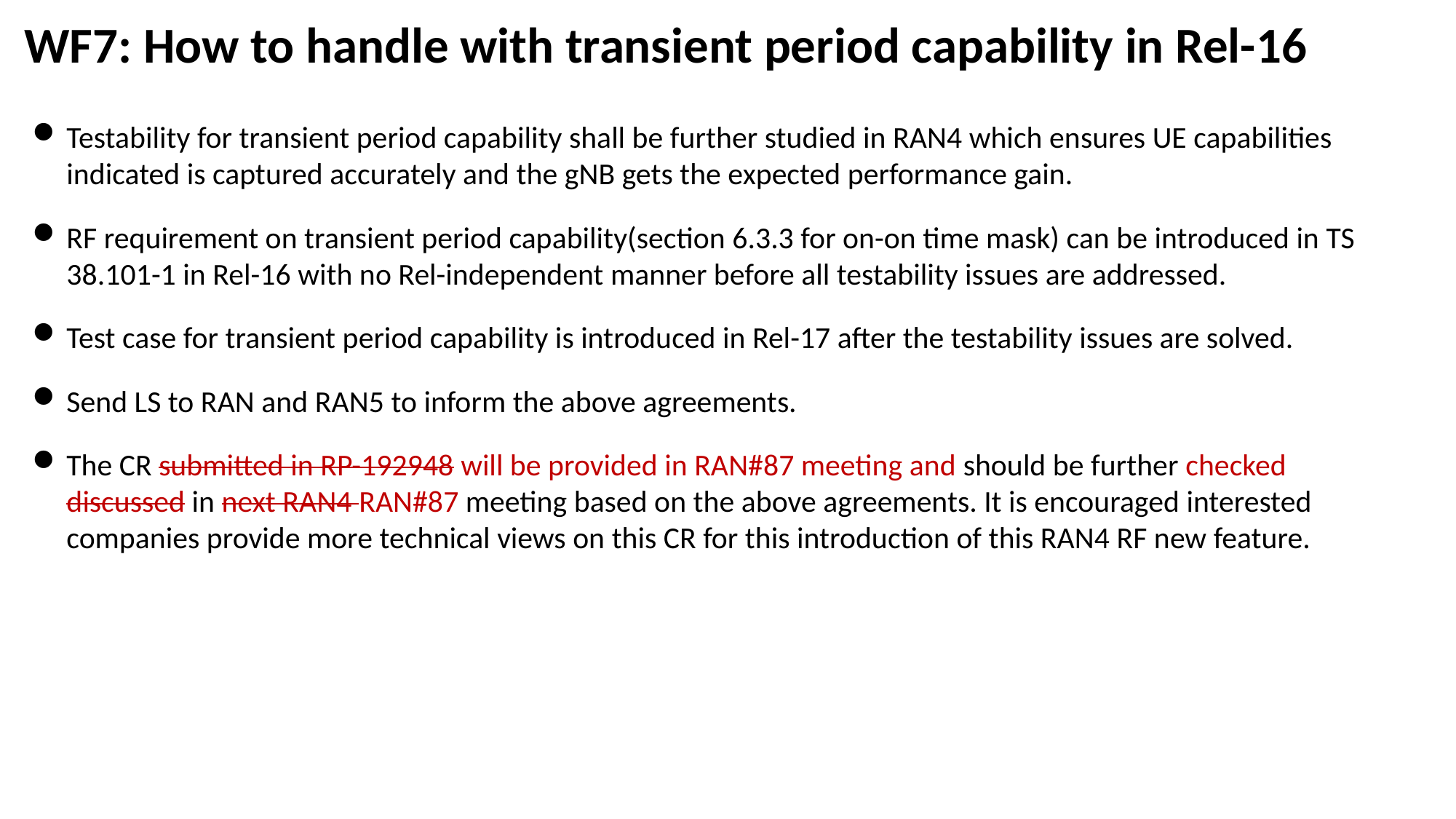

WF7: How to handle with transient period capability in Rel-16
Testability for transient period capability shall be further studied in RAN4 which ensures UE capabilities indicated is captured accurately and the gNB gets the expected performance gain.
RF requirement on transient period capability(section 6.3.3 for on-on time mask) can be introduced in TS 38.101-1 in Rel-16 with no Rel-independent manner before all testability issues are addressed.
Test case for transient period capability is introduced in Rel-17 after the testability issues are solved.
Send LS to RAN and RAN5 to inform the above agreements.
The CR submitted in RP-192948 will be provided in RAN#87 meeting and should be further checked discussed in next RAN4 RAN#87 meeting based on the above agreements. It is encouraged interested companies provide more technical views on this CR for this introduction of this RAN4 RF new feature.